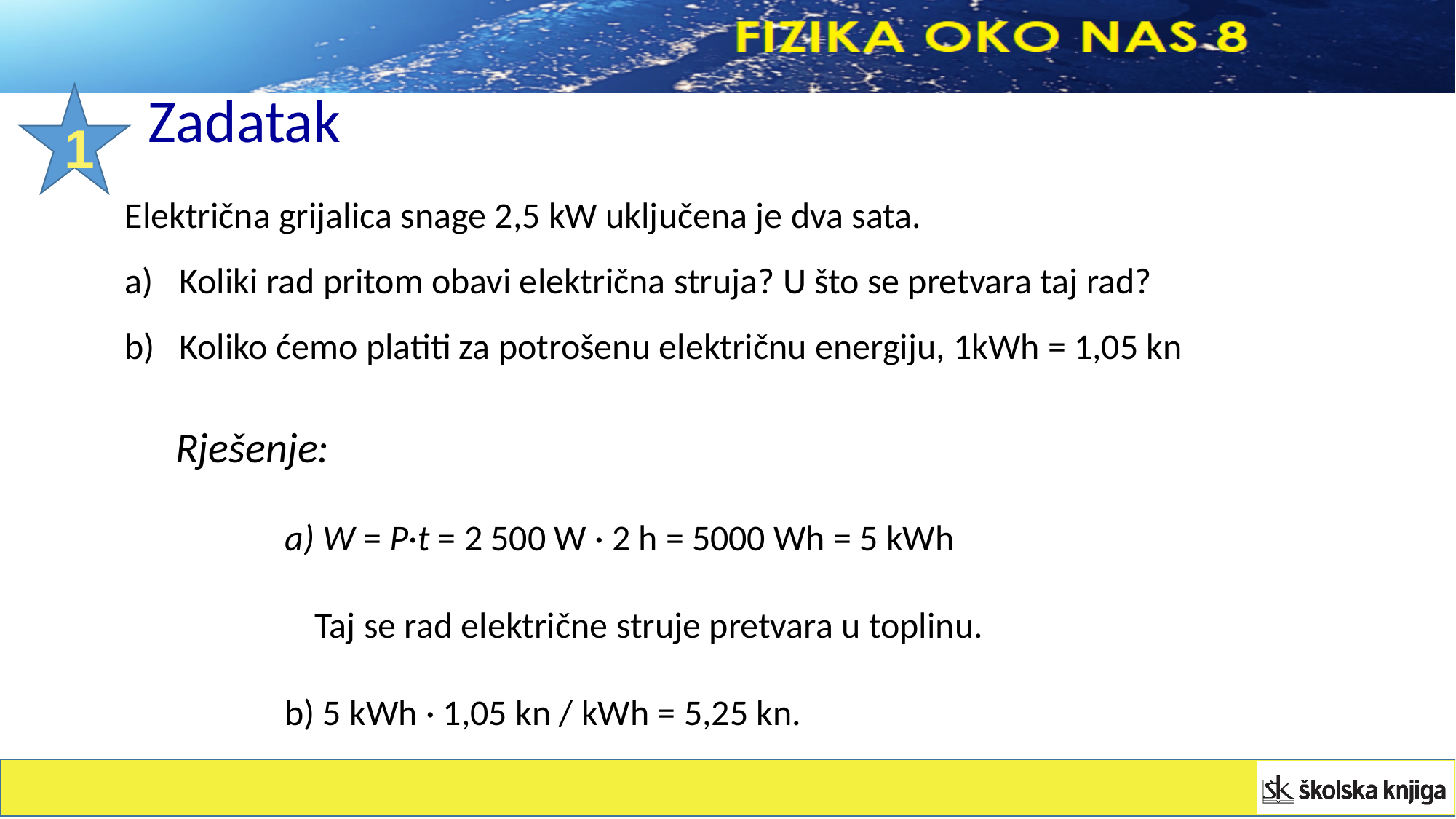

# Zadatak
1
Električna grijalica snage 2,5 kW uključena je dva sata.
Koliki rad pritom obavi električna struja? U što se pretvara taj rad?
Koliko ćemo platiti za potrošenu električnu energiju, 1kWh = 1,05 kn
Rješenje:
	a) W = P·t = 2 500 W · 2 h = 5000 Wh = 5 kWh
                 Taj se rad električne struje pretvara u toplinu.
	b) 5 kWh · 1,05 kn / kWh = 5,25 kn.